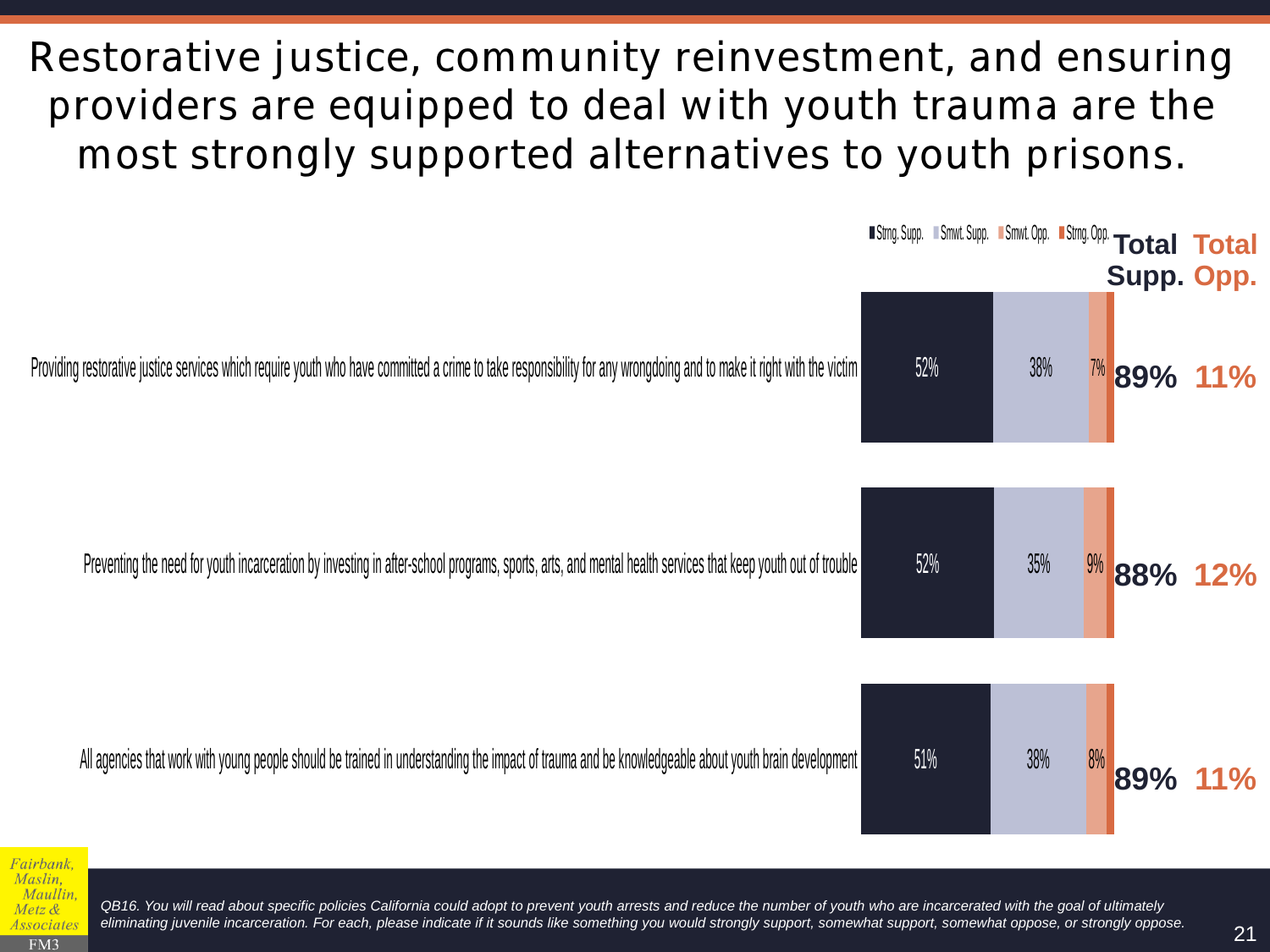

# Restorative justice, community reinvestment, and ensuring providers are equipped to deal with youth trauma are the most strongly supported alternatives to youth prisons.

### Chart

| Category | Strng. Supp. | Smwt. Supp. | Smwt. Opp. | Strng. Opp. |
|---|---|---|---|---|
| Providing restorative justice services which require youth who have committed a crime to take responsibility for any wrongdoing and to make it right with the victim | 0.52 | 0.38 | 0.07 | 0.03 |
| Preventing the need for youth incarceration by investing in after-school programs, sports, arts, and mental health services that keep youth out of trouble | 0.52 | 0.35 | 0.09 | 0.03 |
| All agencies that work with young people should be trained in understanding the impact of trauma and be knowledgeable about youth brain development | 0.51 | 0.38 | 0.08 | 0.03 |
| Total Supp. | Total Opp. |
| --- | --- |
| 89% | 11% |
| 88% | 12% |
| 89% | 11% |
QB16. You will read about specific policies California could adopt to prevent youth arrests and reduce the number of youth who are incarcerated with the goal of ultimately eliminating juvenile incarceration. For each, please indicate if it sounds like something you would strongly support, somewhat support, somewhat oppose, or strongly oppose.